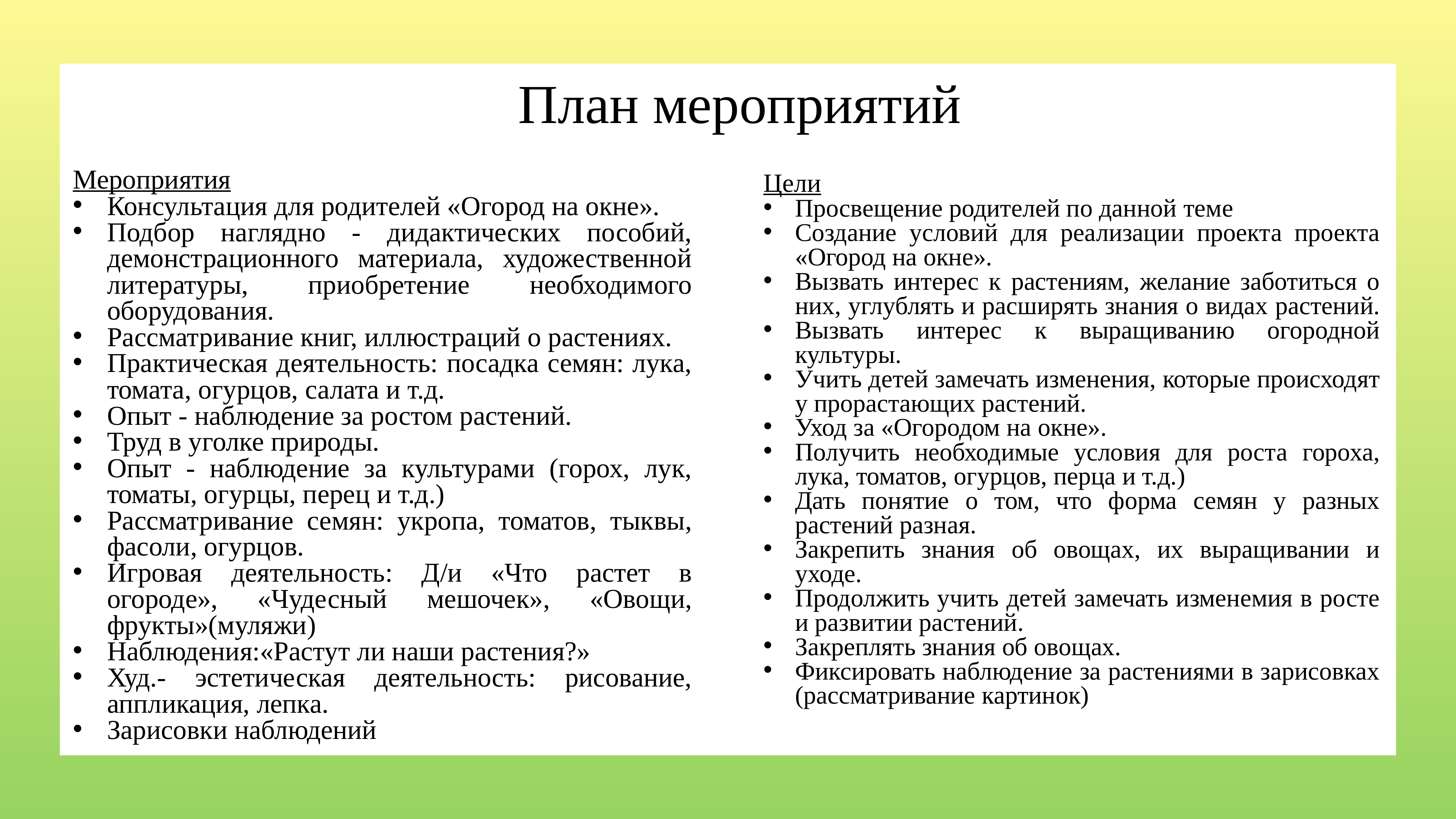

# План мероприятий
Цели
Просвещение родителей по данной теме
Создание условий для реализации проекта проекта «Огород на окне».
Вызвать интерес к растениям, желание заботиться о них, углублять и расширять знания о видах растений.
Вызвать интерес к выращиванию огородной культуры.
Учить детей замечать изменения, которые происходят у прорастающих растений.
Уход за «Огородом на окне».
Получить необходимые условия для роста гороха, лука, томатов, огурцов, перца и т.д.)
Дать понятие о том, что форма семян у разных растений разная.
Закрепить знания об овощах, их выращивании и уходе.
Продолжить учить детей замечать изменемия в росте и развитии растений.
Закреплять знания об овощах.
Фиксировать наблюдение за растениями в зарисовках (рассматривание картинок)
Мероприятия
Консультация для родителей «Огород на окне».
Подбор наглядно - дидактических пособий, демонстрационного материала, художественной литературы, приобретение необходимого оборудования.
Рассматривание книг, иллюстраций о растениях.
Практическая деятельность: посадка семян: лука, томата, огурцов, салата и т.д.
Опыт - наблюдение за ростом растений.
Труд в уголке природы.
Опыт - наблюдение за культурами (горох, лук, томаты, огурцы, перец и т.д.)
Рассматривание семян: укропа, томатов, тыквы, фасоли, огурцов.
Игровая деятельность: Д/и «Что растет в огороде», «Чудесный мешочек», «Овощи, фрукты»(муляжи)
Наблюдения:«Растут ли наши растения?»
Худ.- эстетическая деятельность: рисование, аппликация, лепка.
Зарисовки наблюдений